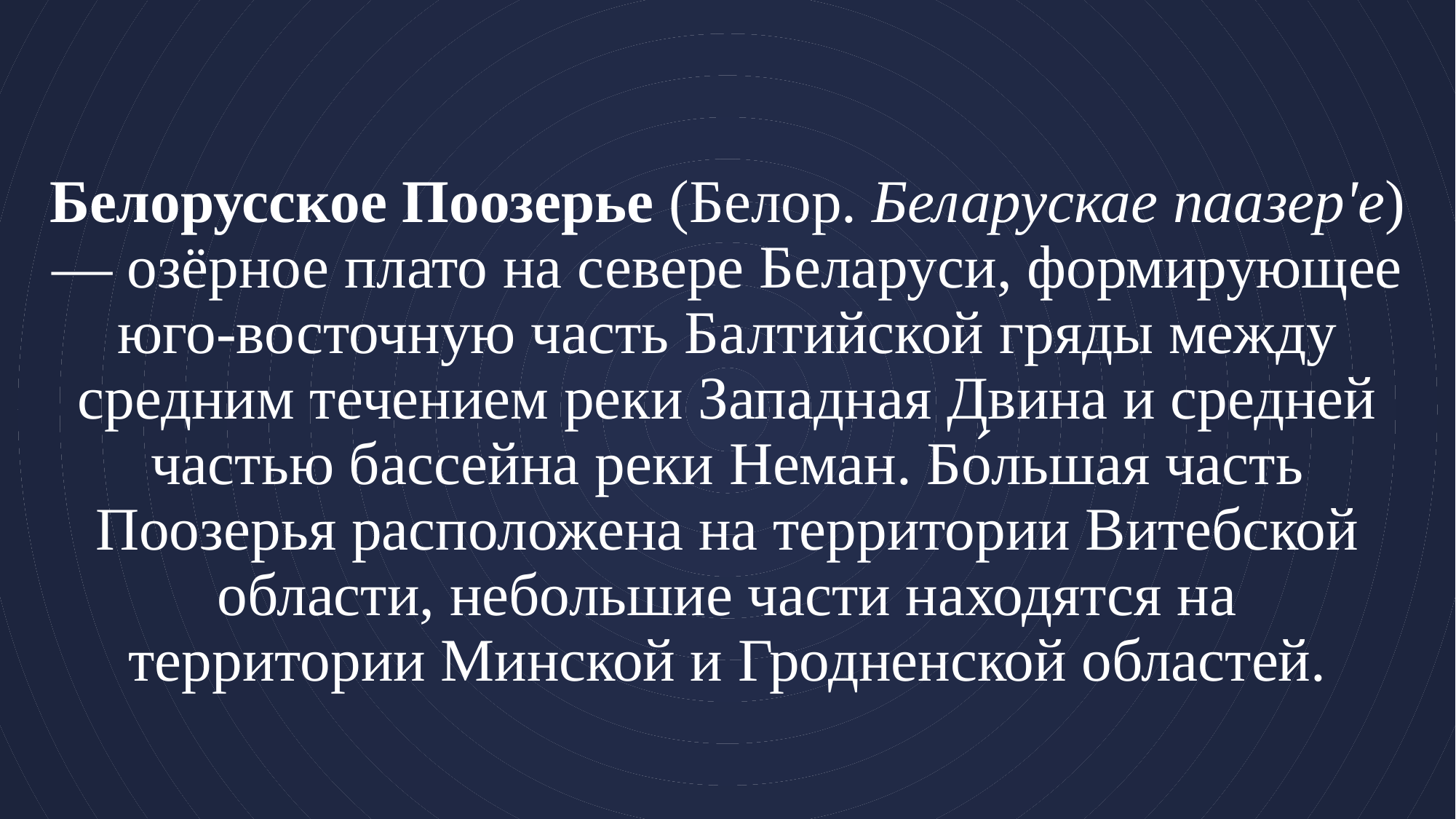

# Белорусское Поозерье (Белор. Беларускае паазер'е) — озёрное плато на севере Беларуси, формирующее юго-восточную часть Балтийской гряды между средним течением реки Западная Двина и средней частью бассейна реки Неман. Бо́льшая часть Поозерья расположена на территории Витебской области, небольшие части находятся на территории Минской и Гродненской областей.